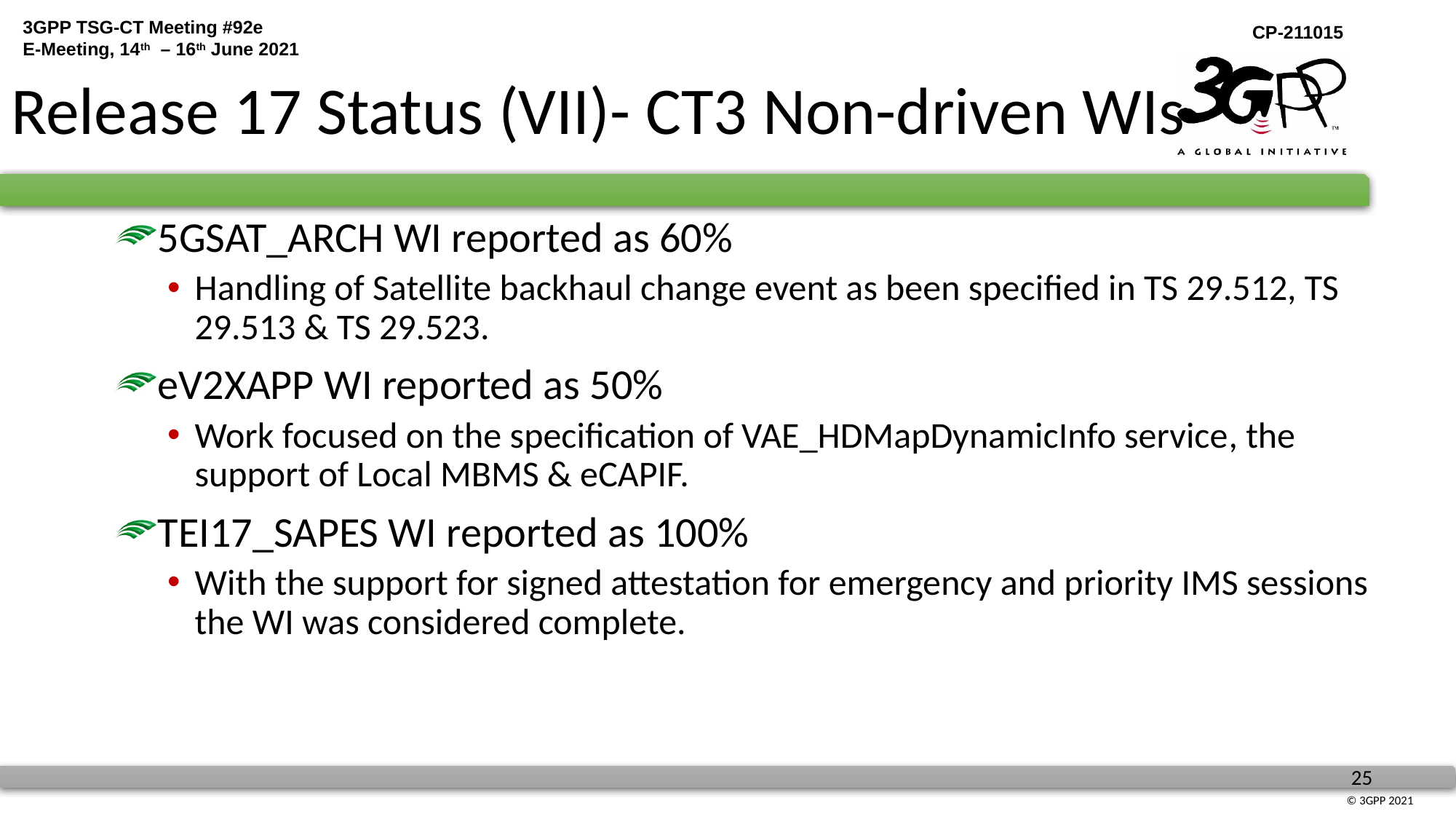

# Release 17 Status (VII)- CT3 Non-driven WIs
5GSAT_ARCH WI reported as 60%
Handling of Satellite backhaul change event as been specified in TS 29.512, TS 29.513 & TS 29.523.
eV2XAPP WI reported as 50%
Work focused on the specification of VAE_HDMapDynamicInfo service, the support of Local MBMS & eCAPIF.
TEI17_SAPES WI reported as 100%
With the support for signed attestation for emergency and priority IMS sessions the WI was considered complete.